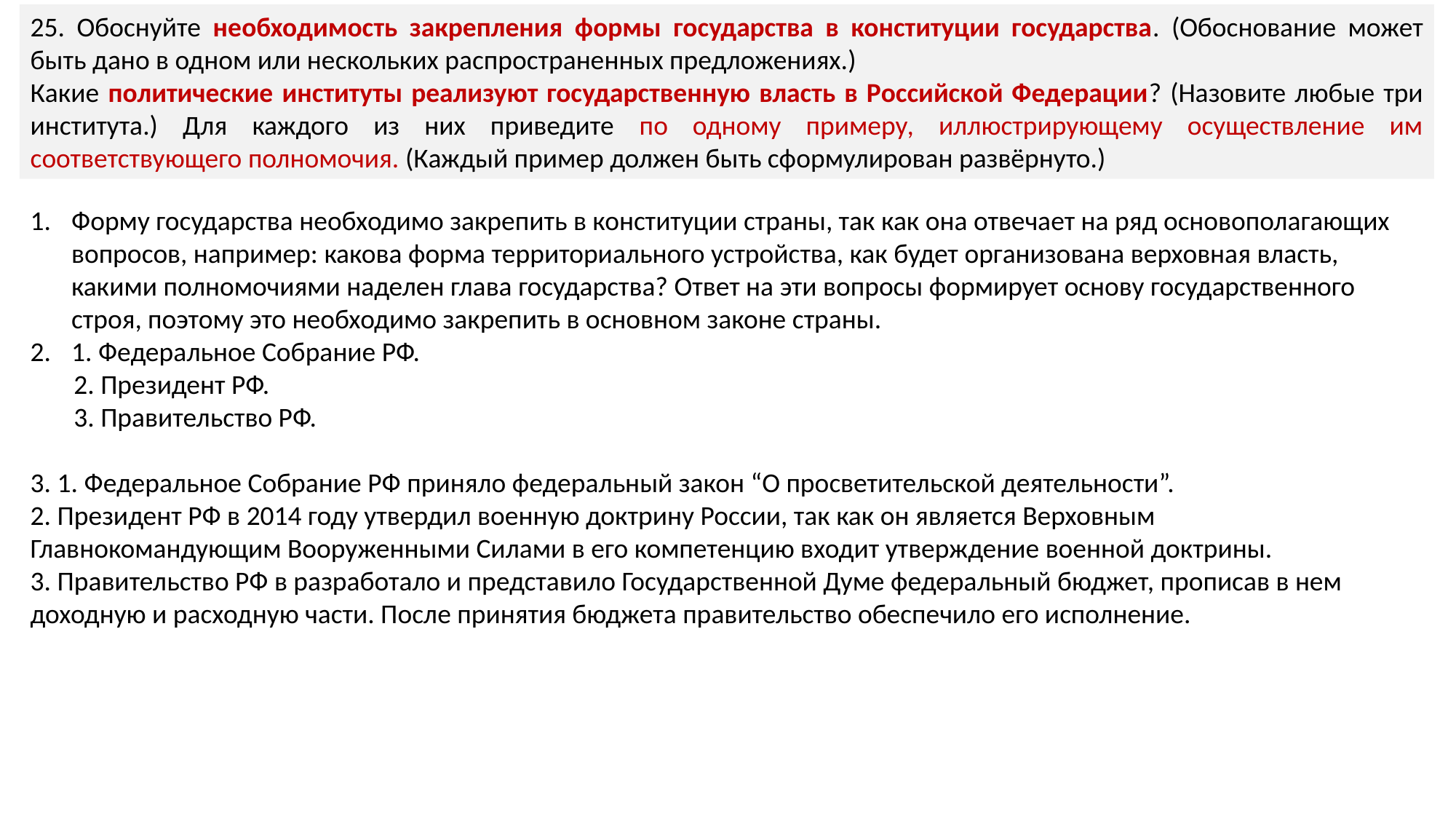

25. Обоснуйте необходимость закрепления формы государства в конституции государства. (Обоснование может быть дано в одном или нескольких распространенных предложениях.)
Какие политические институты реализуют государственную власть в Российской Федерации? (Назовите любые три института.) Для каждого из них приведите по одному примеру, иллюстрирующему осуществление им соответствующего полномочия. (Каждый пример должен быть сформулирован развёрнуто.)
Форму государства необходимо закрепить в конституции страны, так как она отвечает на ряд основополагающих вопросов, например: какова форма территориального устройства, как будет организована верховная власть, какими полномочиями наделен глава государства? Ответ на эти вопросы формирует основу государственного строя, поэтому это необходимо закрепить в основном законе страны.
1. Федеральное Собрание РФ.
       2. Президент РФ.
       3. Правительство РФ.

3. 1. Федеральное Собрание РФ приняло федеральный закон “О просветительской деятельности”.
2. Президент РФ в 2014 году утвердил военную доктрину России, так как он является Верховным
Главнокомандующим Вооруженными Силами в его компетенцию входит утверждение военной доктрины.
3. Правительство РФ в разработало и представило Государственной Думе федеральный бюджет, прописав в нем доходную и расходную части. После принятия бюджета правительство обеспечило его исполнение.